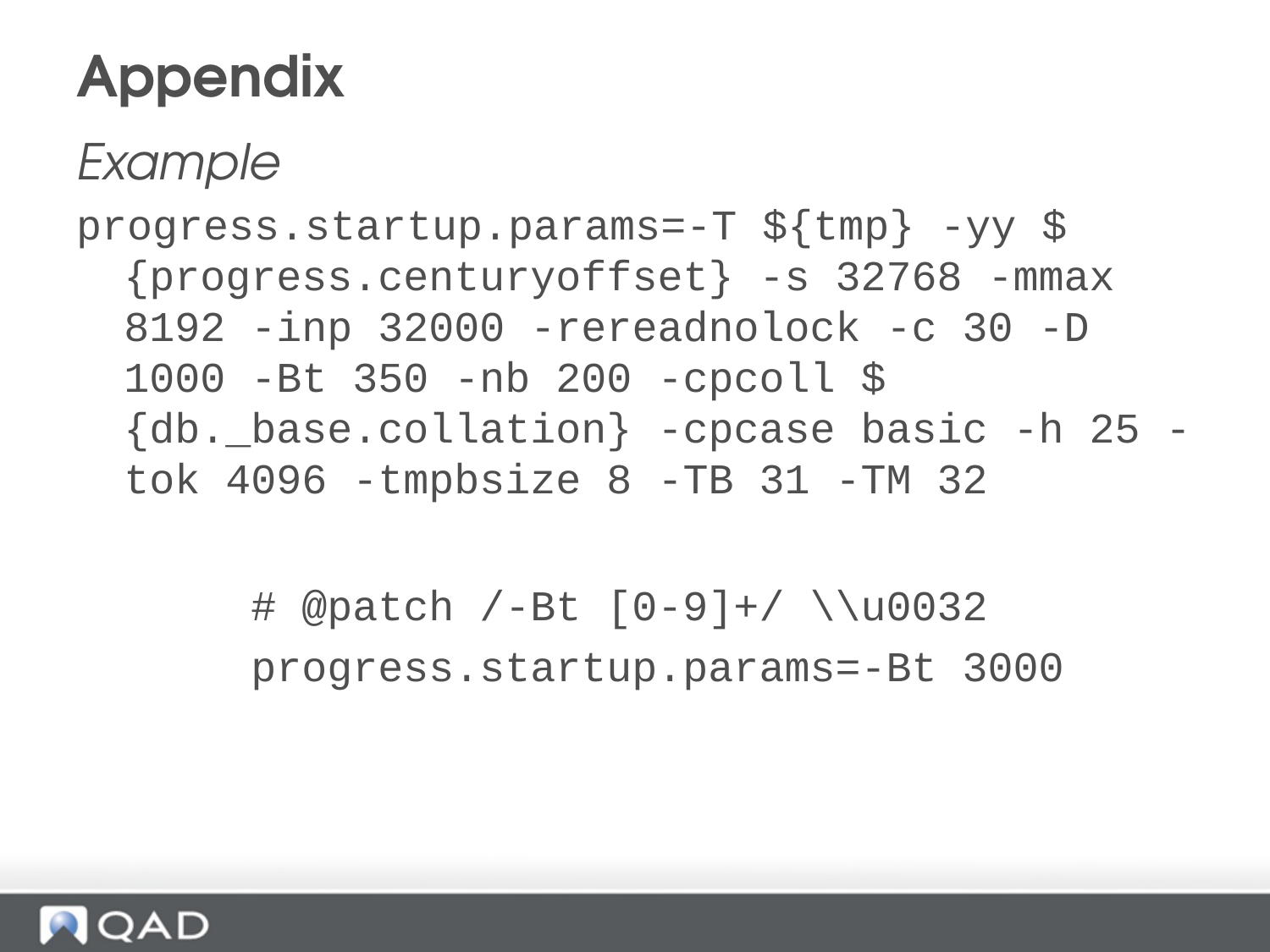

# Appendix
Example
progress.startup.params=-T ${tmp} -yy ${progress.centuryoffset} -s 32768 -mmax 8192 -inp 32000 -rereadnolock -c 30 -D 1000 -Bt 350 -nb 200 -cpcoll ${db._base.collation} -cpcase basic -h 25 -tok 4096 -tmpbsize 8 -TB 31 -TM 32

		# @patch /-Bt [0-9]+/ \\u0032
		progress.startup.params=-Bt 3000